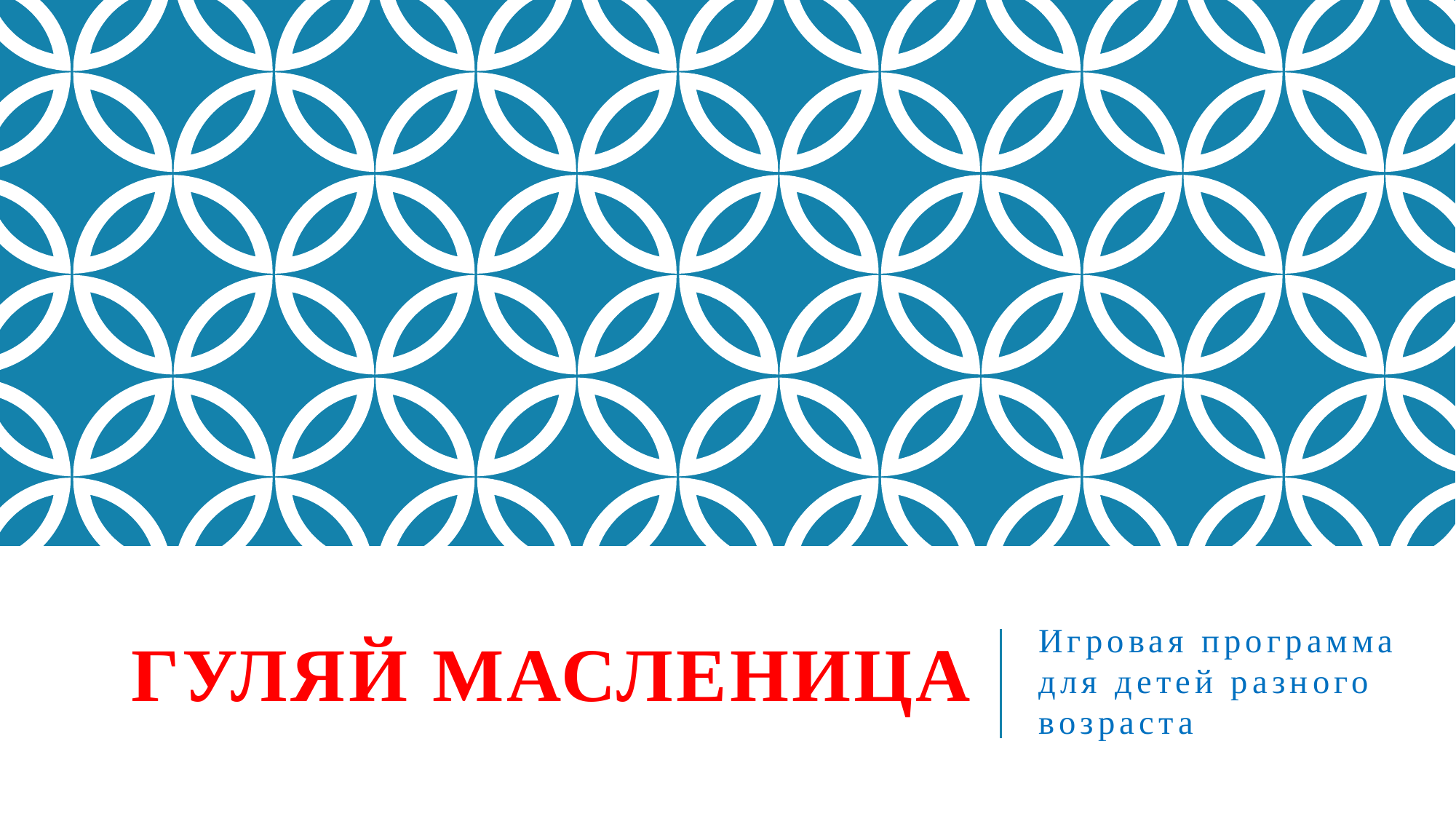

# Гуляй Масленица
Игровая программа для детей разного возраста